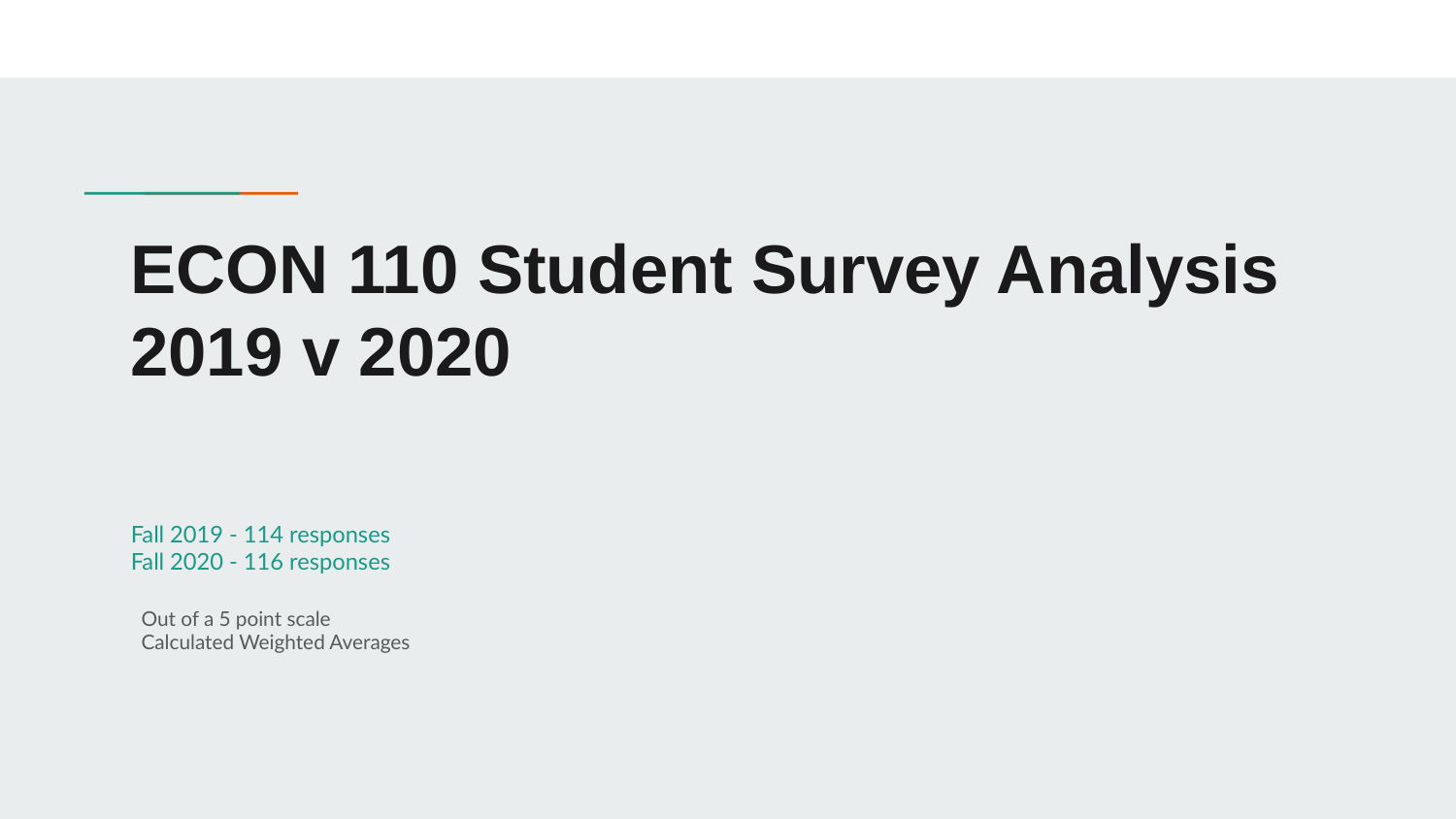

# ECON 110 Student Survey Analysis
2019 v 2020
Fall 2019 - 114 responses
Fall 2020 - 116 responses
Out of a 5 point scale
Calculated Weighted Averages